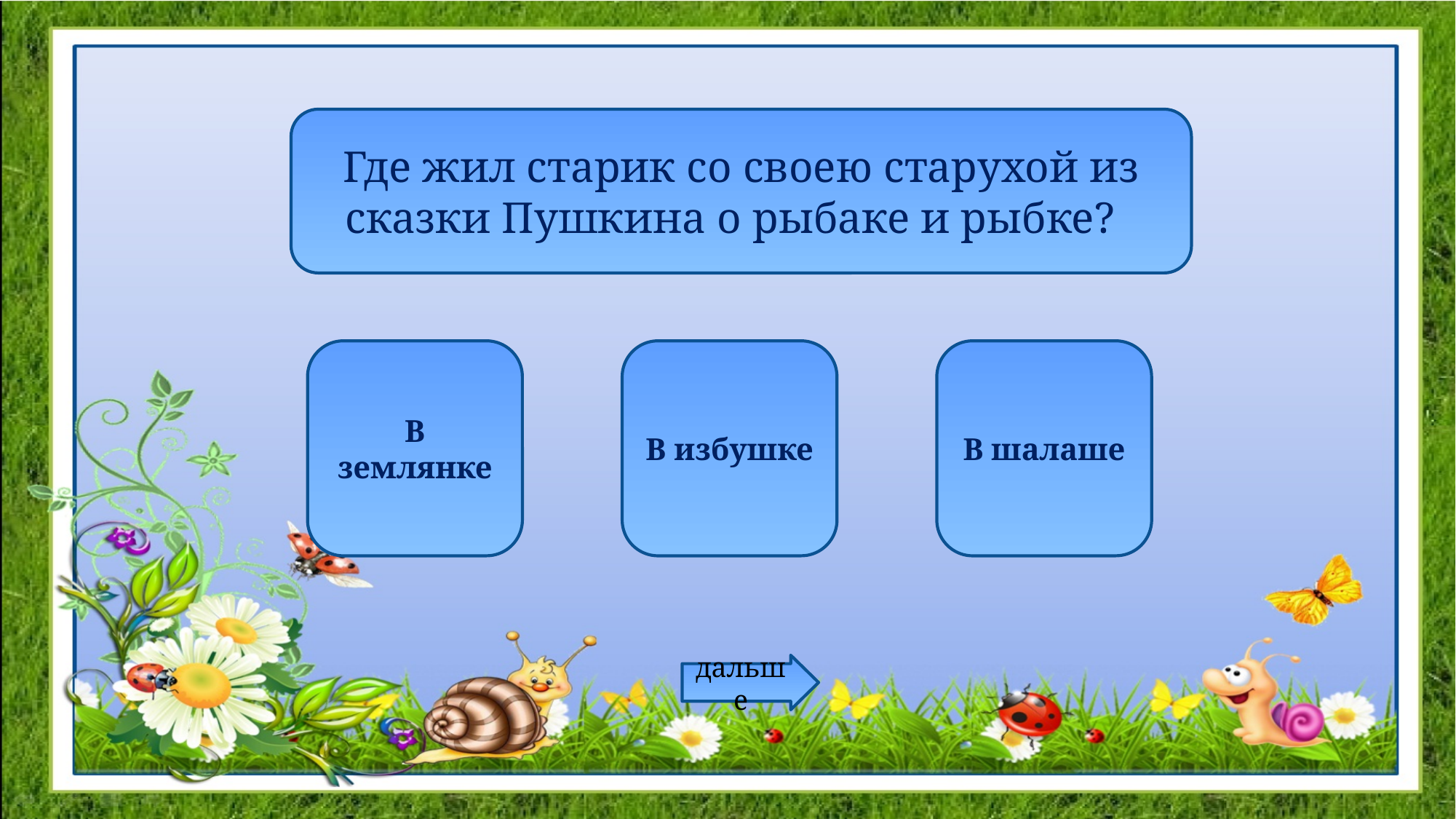

Где жил старик со своею старухой из сказки Пушкина о рыбаке и рыбке?
В землянке
В избушке
В шалаше
дальше